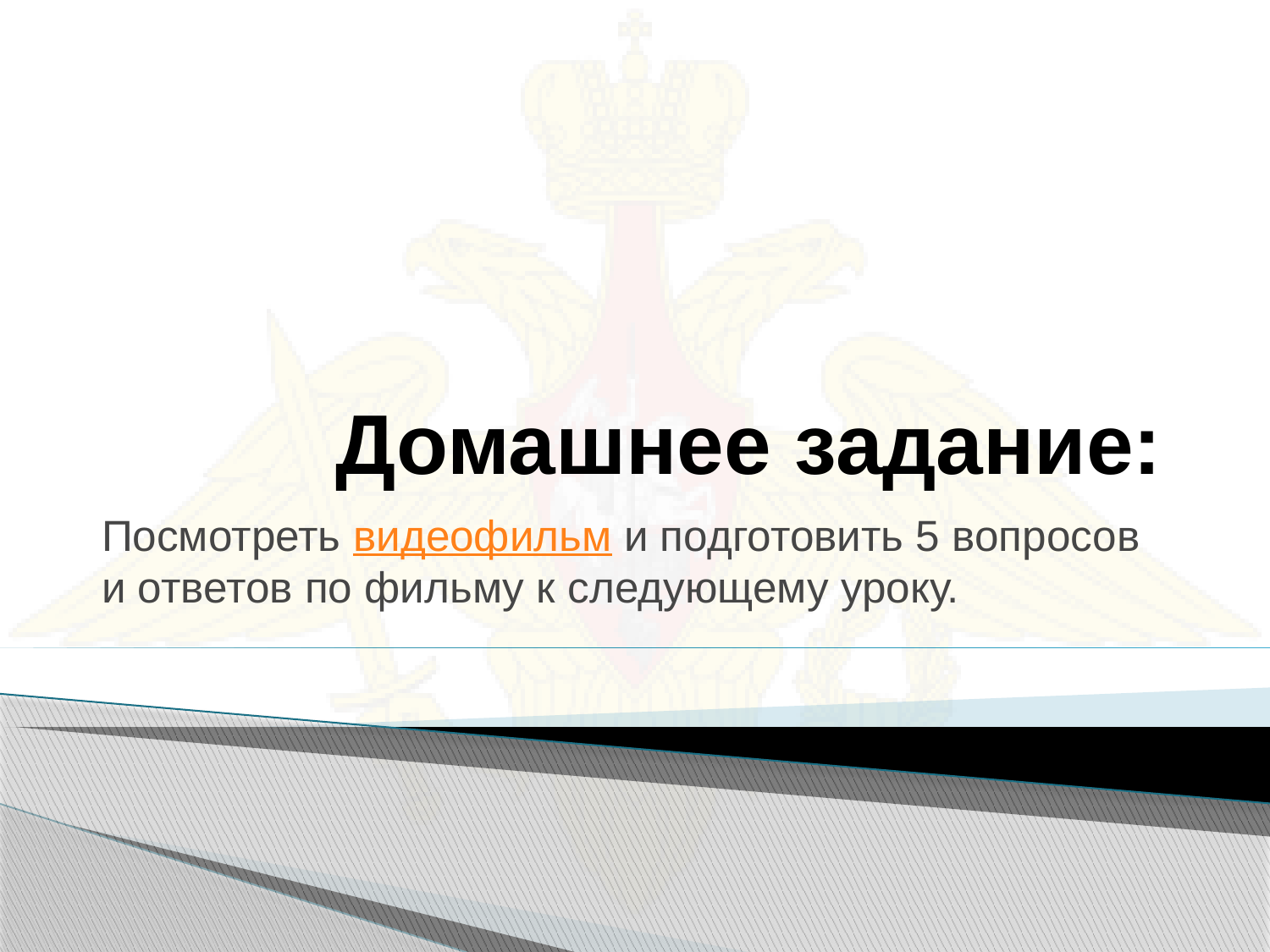

# Домашнее задание:
Посмотреть видеофильм и подготовить 5 вопросов и ответов по фильму к следующему уроку.